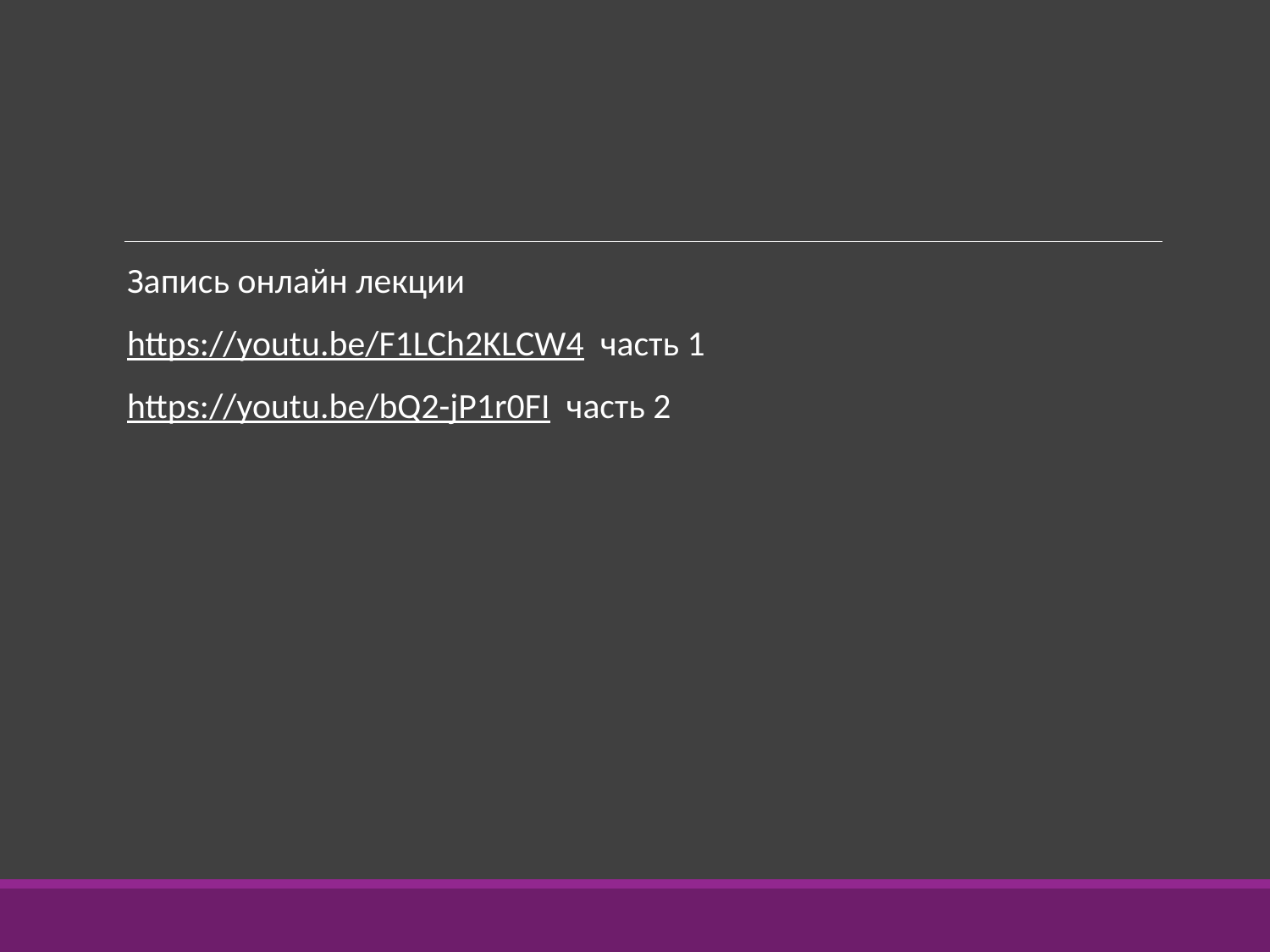

#
Запись онлайн лекции
https://youtu.be/F1LCh2KLCW4  часть 1
https://youtu.be/bQ2-jP1r0FI  часть 2